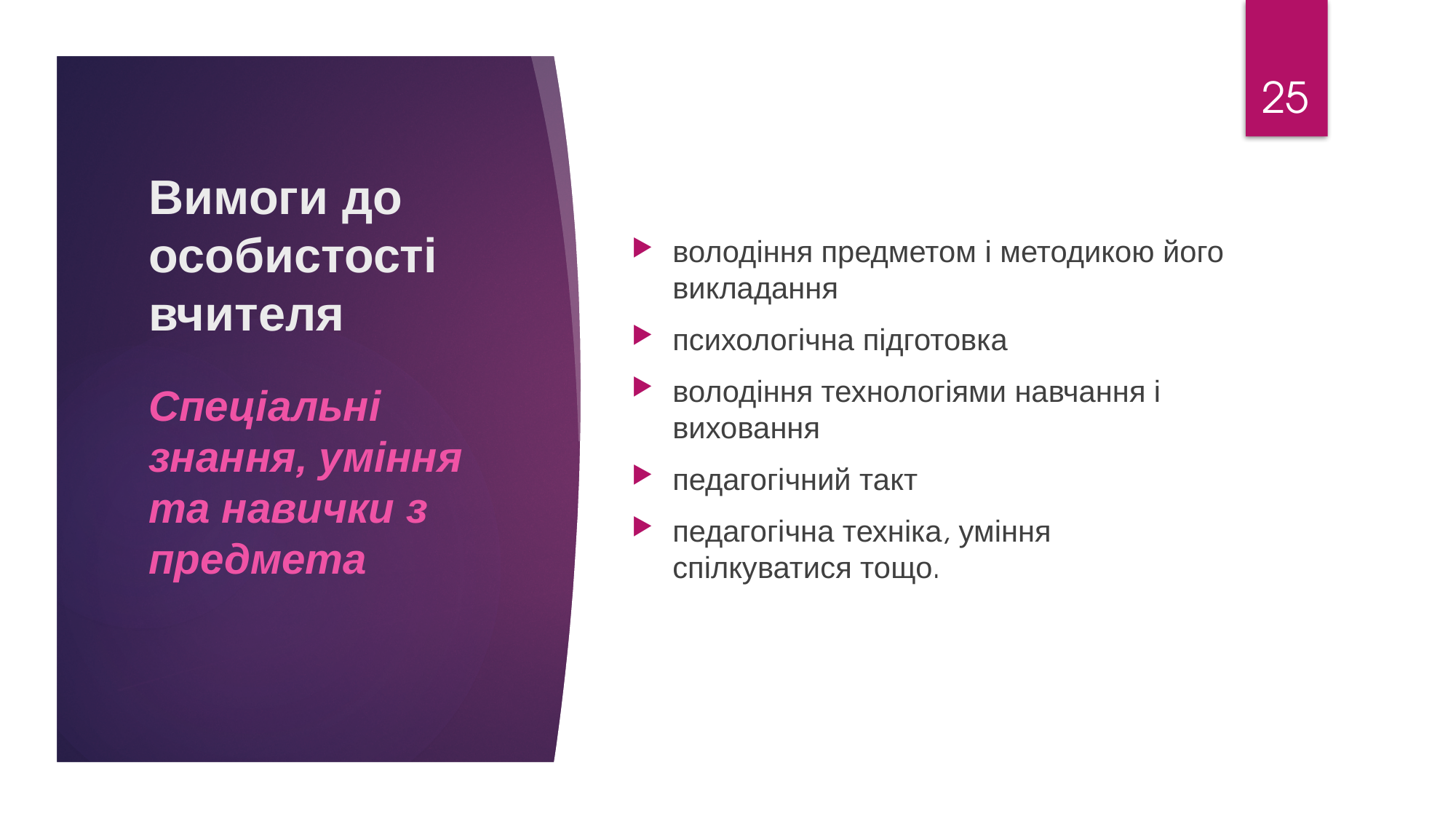

25
володіння предметом і методикою його викладання
психологічна підготовка
володіння технологіями навчання і виховання
педагогічний такт
педагогічна техніка, уміння спілкуватися тощо.
# Вимоги до особистості вчителя
Спеціальні знання, уміння та навички з предмета